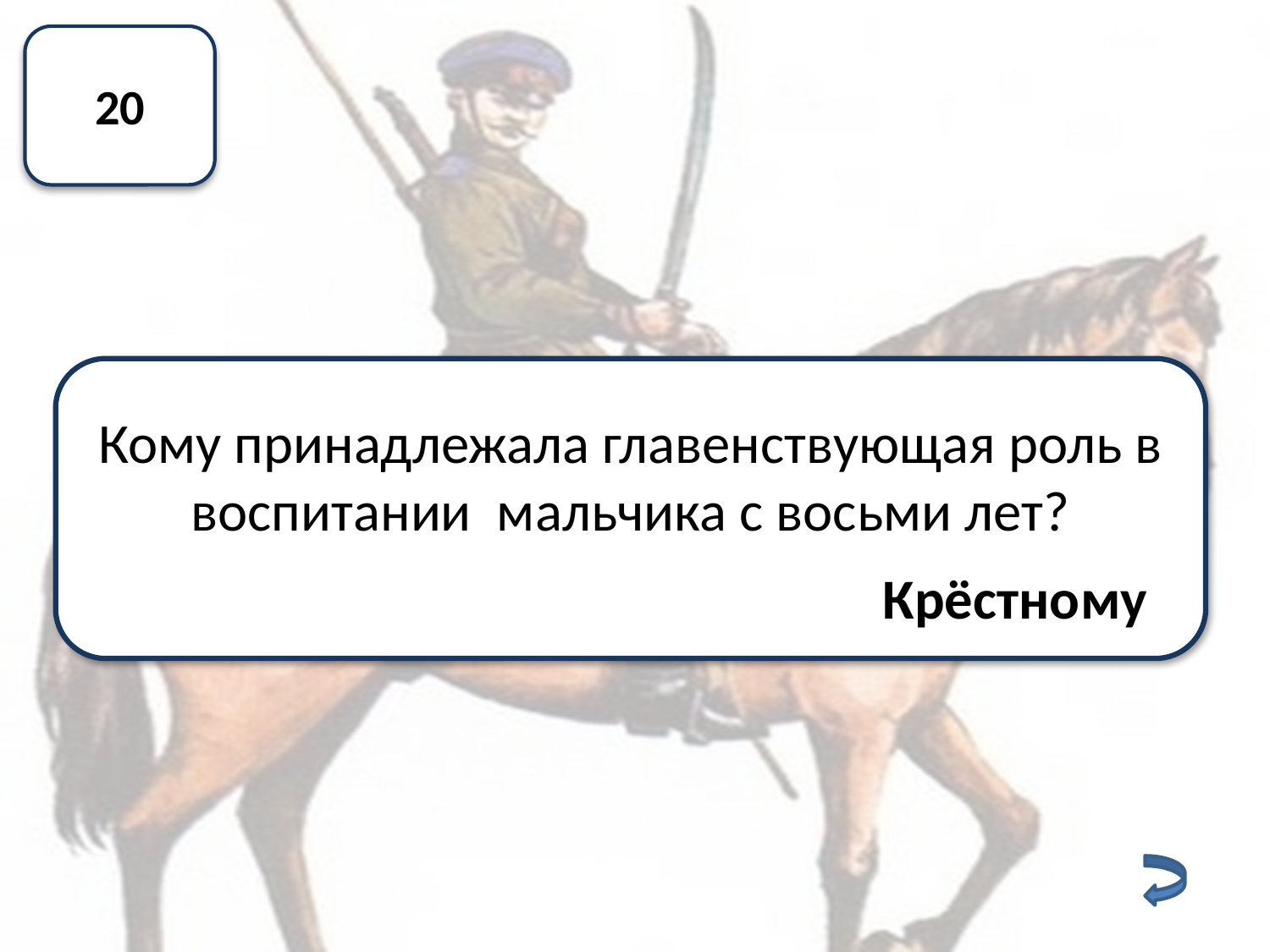

20
Кому принадлежала главенствующая роль в воспитании  мальчика с восьми лет?

Крёстному